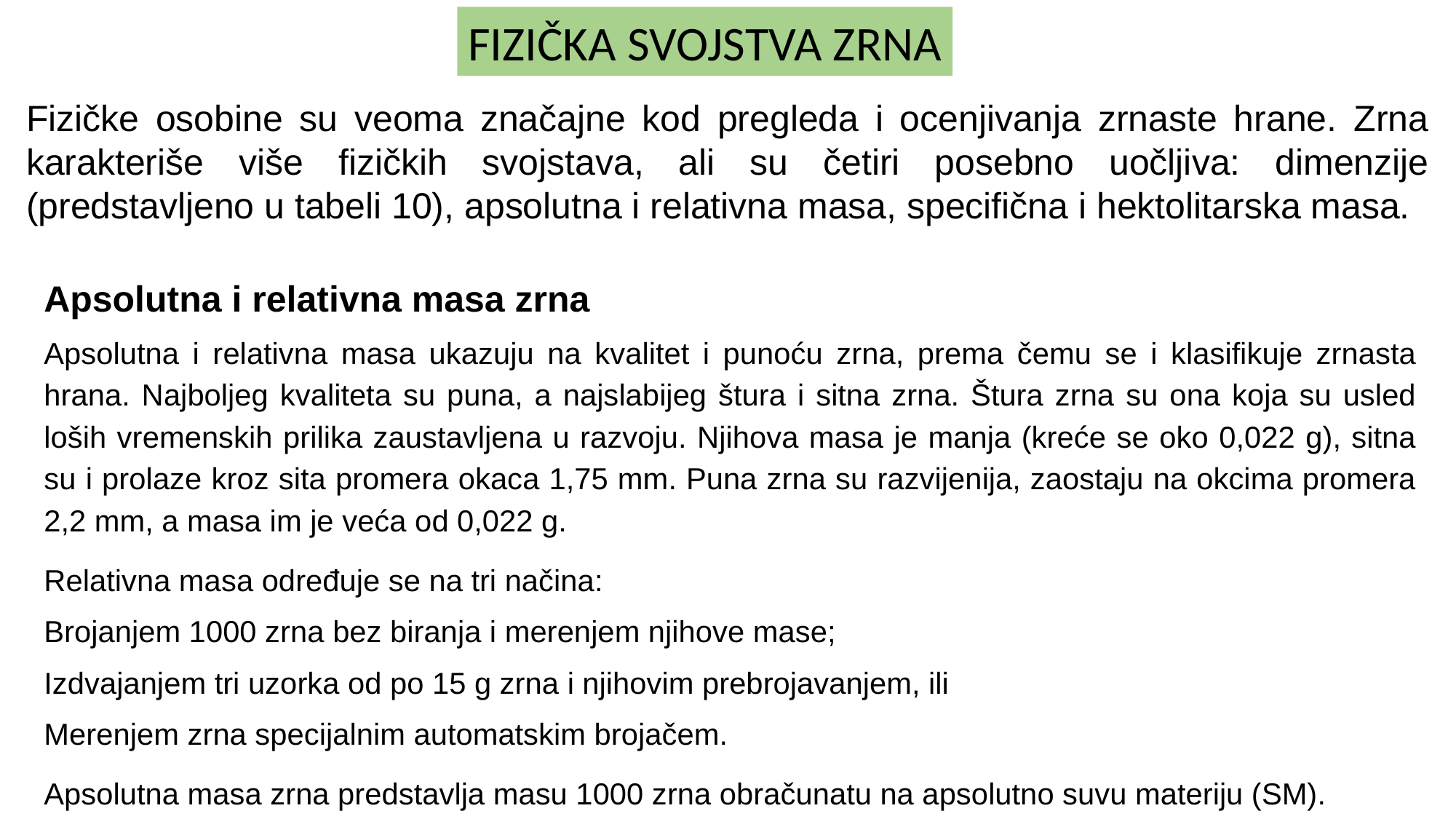

FIZIČKA SVOJSTVA ZRNA
Fizičke osobine su veoma značajne kod pregleda i ocenjivanja zrnaste hrane. Zrna karakteriše više fizičkih svojstava, ali su četiri posebno uočljiva: dimenzije (predstavljeno u tabeli 10), apsolutna i relativna masa, specifična i hektolitarska masa.
Apsolutna i relativna masa zrna
Apsolutna i relativna masa ukazuju na kvalitet i punoću zrna, prema čemu se i klasifikuje zrnasta hrana. Najboljeg kvaliteta su puna, a najslabijeg štura i sitna zrna. Štura zrna su ona koja su usled loših vremenskih prilika zaustavljena u razvoju. Njihova masa je manja (kreće se oko 0,022 g), sitna su i prolaze kroz sita promera okaca 1,75 mm. Puna zrna su razvijenija, zaostaju na okcima promera 2,2 mm, a masa im je veća od 0,022 g.
Relativna masa određuje se na tri načina:
Brojanjem 1000 zrna bez biranja i merenjem njihove mase;
Izdvajanjem tri uzorka od po 15 g zrna i njihovim prebrojavanjem, ili
Merenjem zrna specijalnim automatskim brojačem.
Apsolutna masa zrna predstavlja masu 1000 zrna obračunatu na apsolutno suvu materiju (SM).